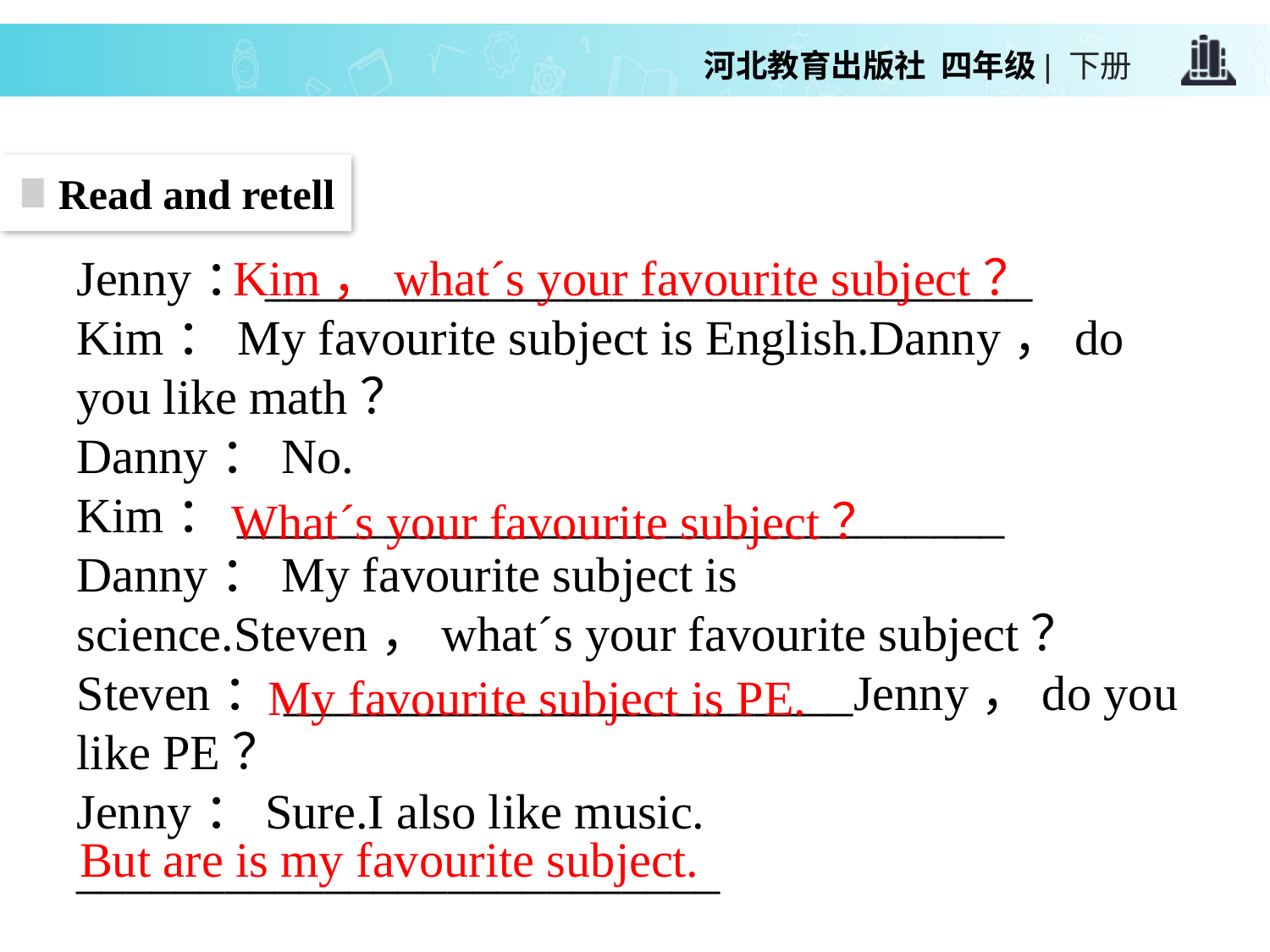

Read and retell

Jenny：_______________________________
Kim：My favourite subject is English.Danny，do you like math？
Danny：No.
Kim：_______________________________
Danny：My favourite subject is science.Steven，what´s your favourite subject？
Steven：_______________________Jenny，do you like PE？
Jenny：Sure.I also like music.
__________________________
Kim，what´s your favourite subject？
What´s your favourite subject？
My favourite subject is PE.
But are is my favourite subject.